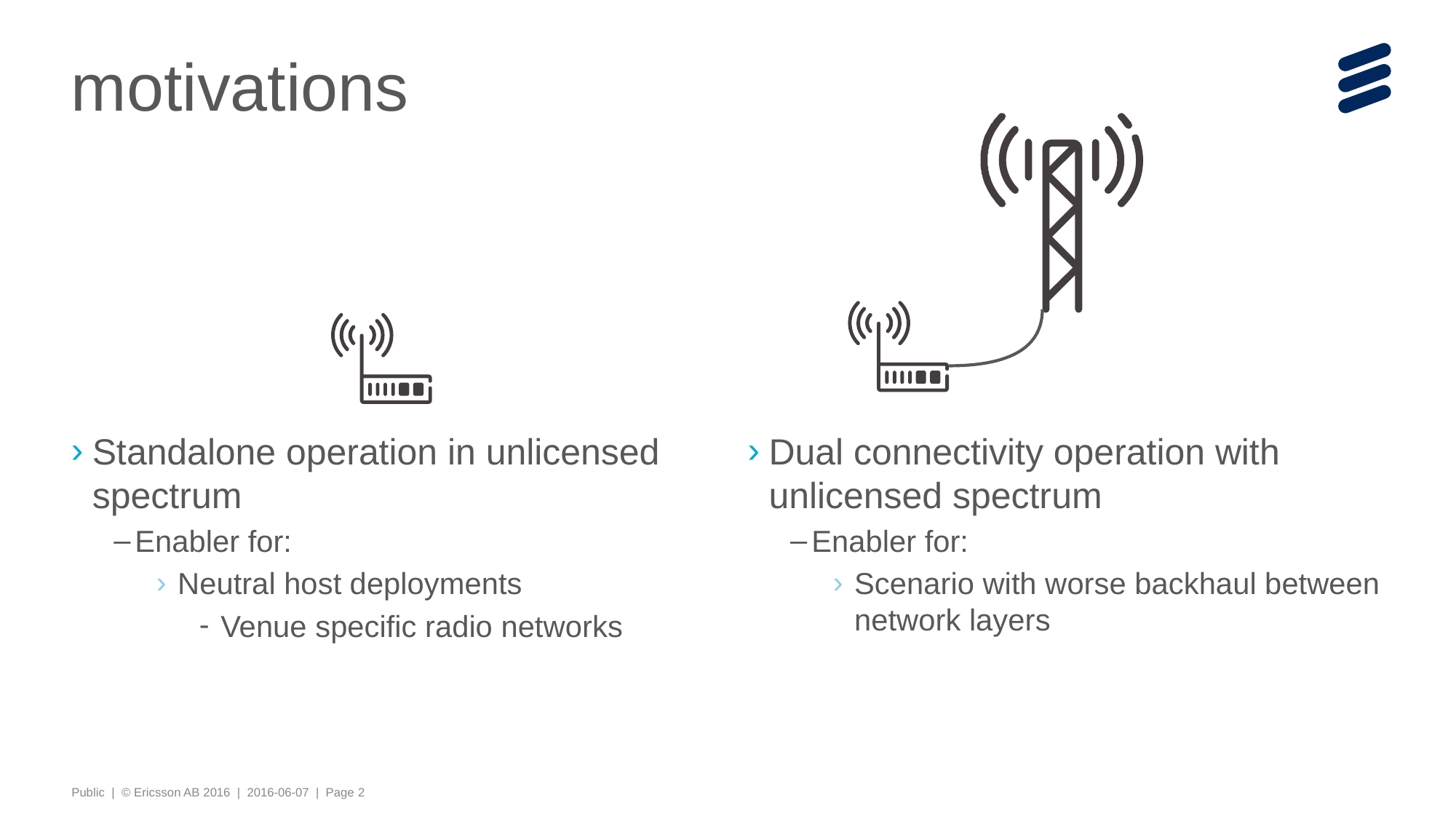

# motivations

Standalone operation in unlicensed spectrum
Enabler for:
Neutral host deployments
Venue specific radio networks

Dual connectivity operation with unlicensed spectrum
Enabler for:
Scenario with worse backhaul between network layers